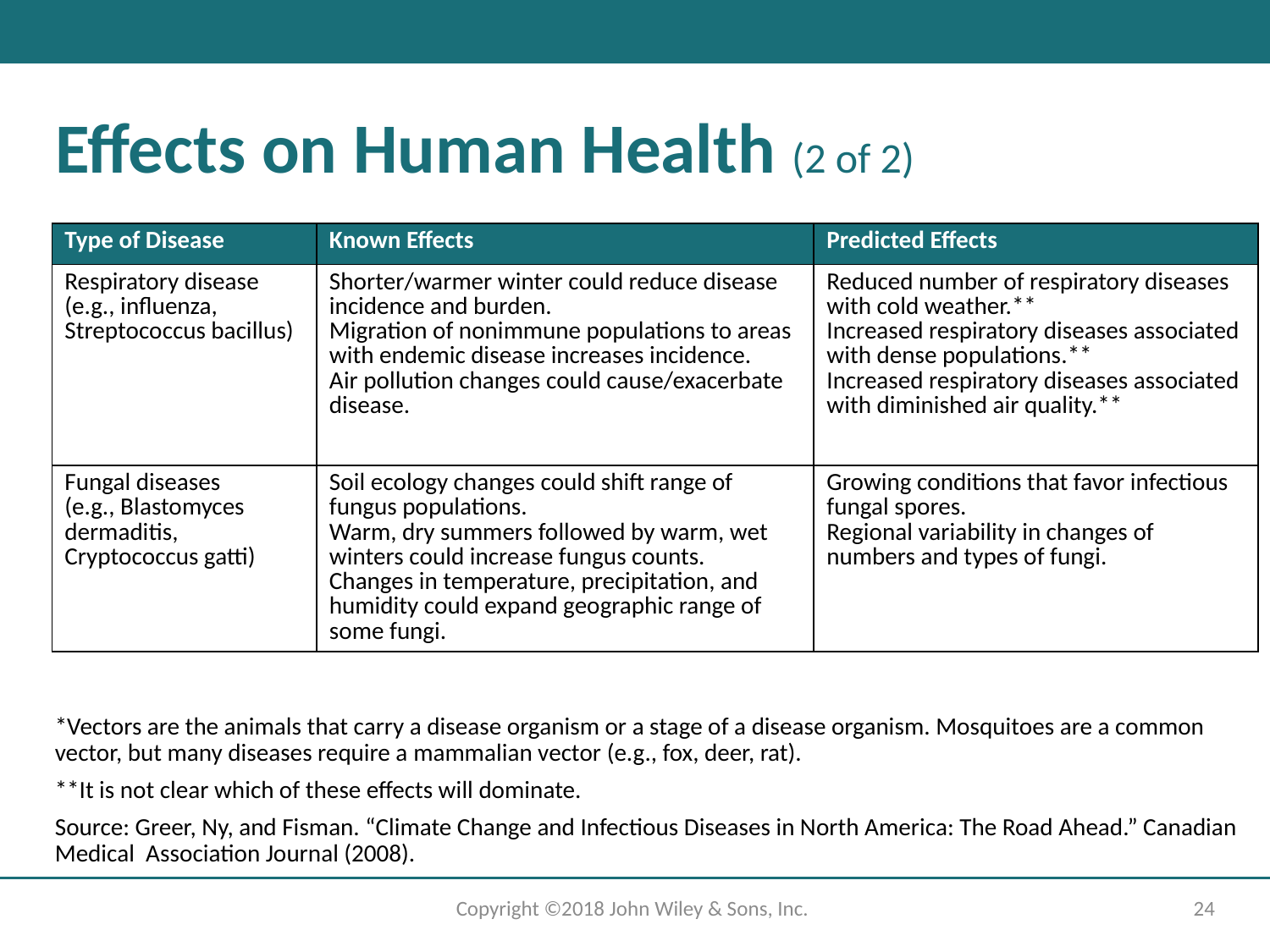

# Effects on Human Health (2 of 2)
| Type of Disease | Known Effects | Predicted Effects |
| --- | --- | --- |
| Respiratory disease (e.g., influenza, Streptococcus bacillus) | Shorter/warmer winter could reduce disease incidence and burden. Migration of nonimmune populations to areas with endemic disease increases incidence. Air pollution changes could cause/exacerbate disease. | Reduced number of respiratory diseases with cold weather.\*\* Increased respiratory diseases associated with dense populations.\*\* Increased respiratory diseases associated with diminished air quality.\*\* |
| Fungal diseases (e.g., Blastomyces dermaditis, Cryptococcus gatti) | Soil ecology changes could shift range of fungus populations. Warm, dry summers followed by warm, wet winters could increase fungus counts. Changes in temperature, precipitation, and humidity could expand geographic range of some fungi. | Growing conditions that favor infectious fungal spores. Regional variability in changes of numbers and types of fungi. |
*Vectors are the animals that carry a disease organism or a stage of a disease organism. Mosquitoes are a common vector, but many diseases require a mammalian vector (e.g., fox, deer, rat).
**It is not clear which of these effects will dominate.
Source: Greer, Ny, and Fisman. “Climate Change and Infectious Diseases in North America: The Road Ahead.” Canadian Medical  Association Journal (2008).
Copyright ©2018 John Wiley & Sons, Inc.
24